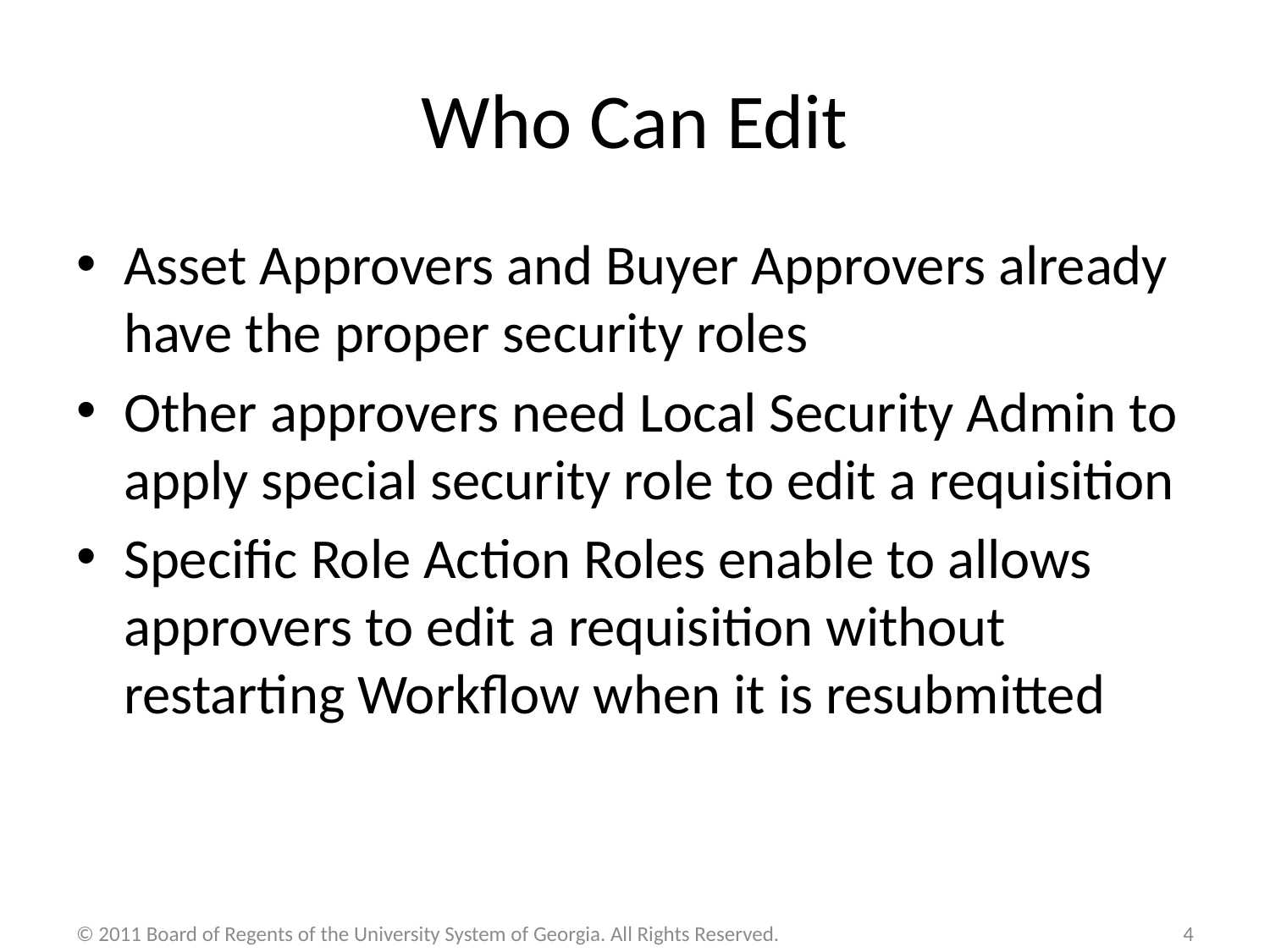

# Who Can Edit
Asset Approvers and Buyer Approvers already have the proper security roles
Other approvers need Local Security Admin to apply special security role to edit a requisition
Specific Role Action Roles enable to allows approvers to edit a requisition without restarting Workflow when it is resubmitted
© 2011 Board of Regents of the University System of Georgia. All Rights Reserved.
4